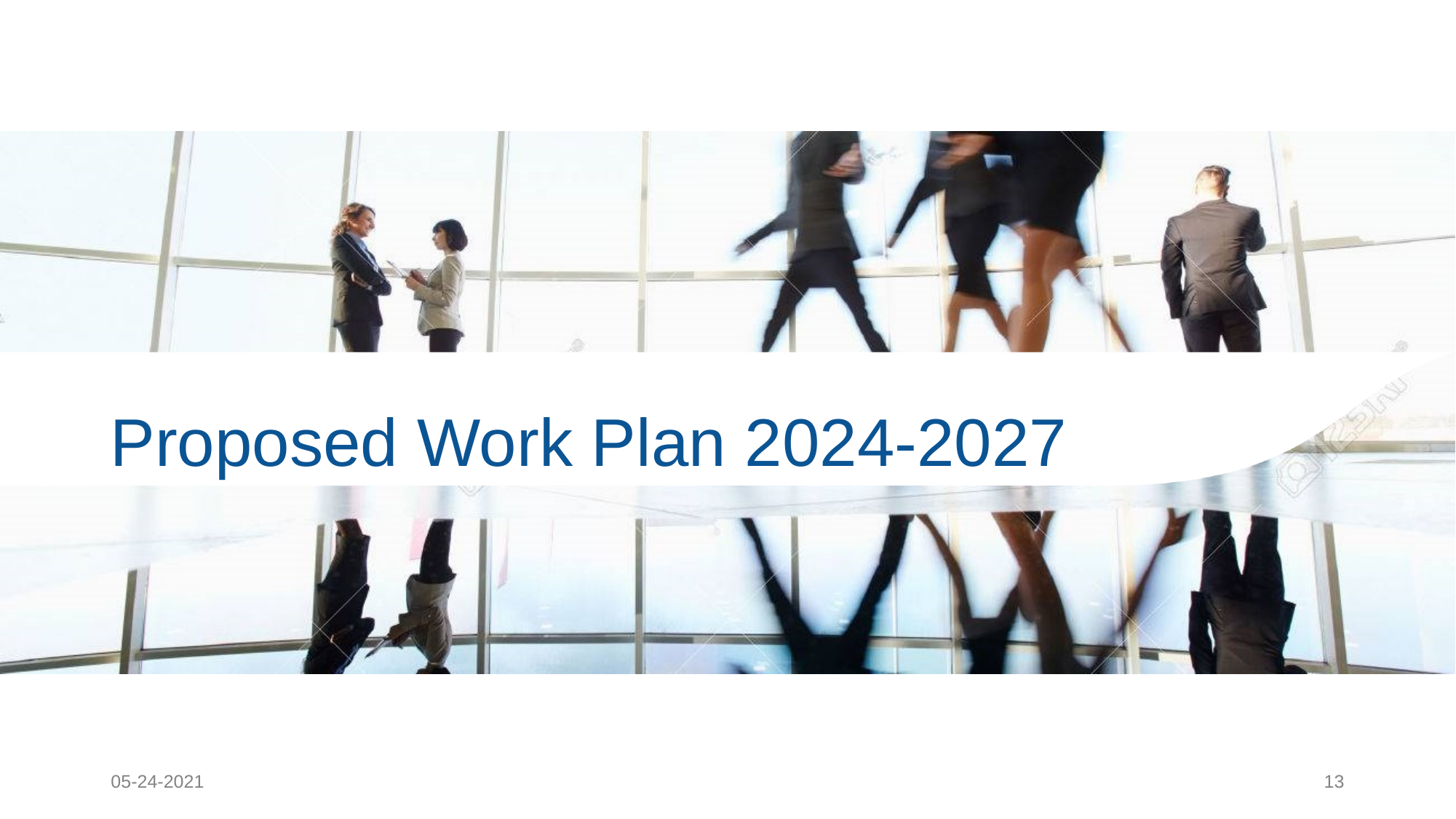

# Proposed Work Plan 2024-2027
05-24-2021
13